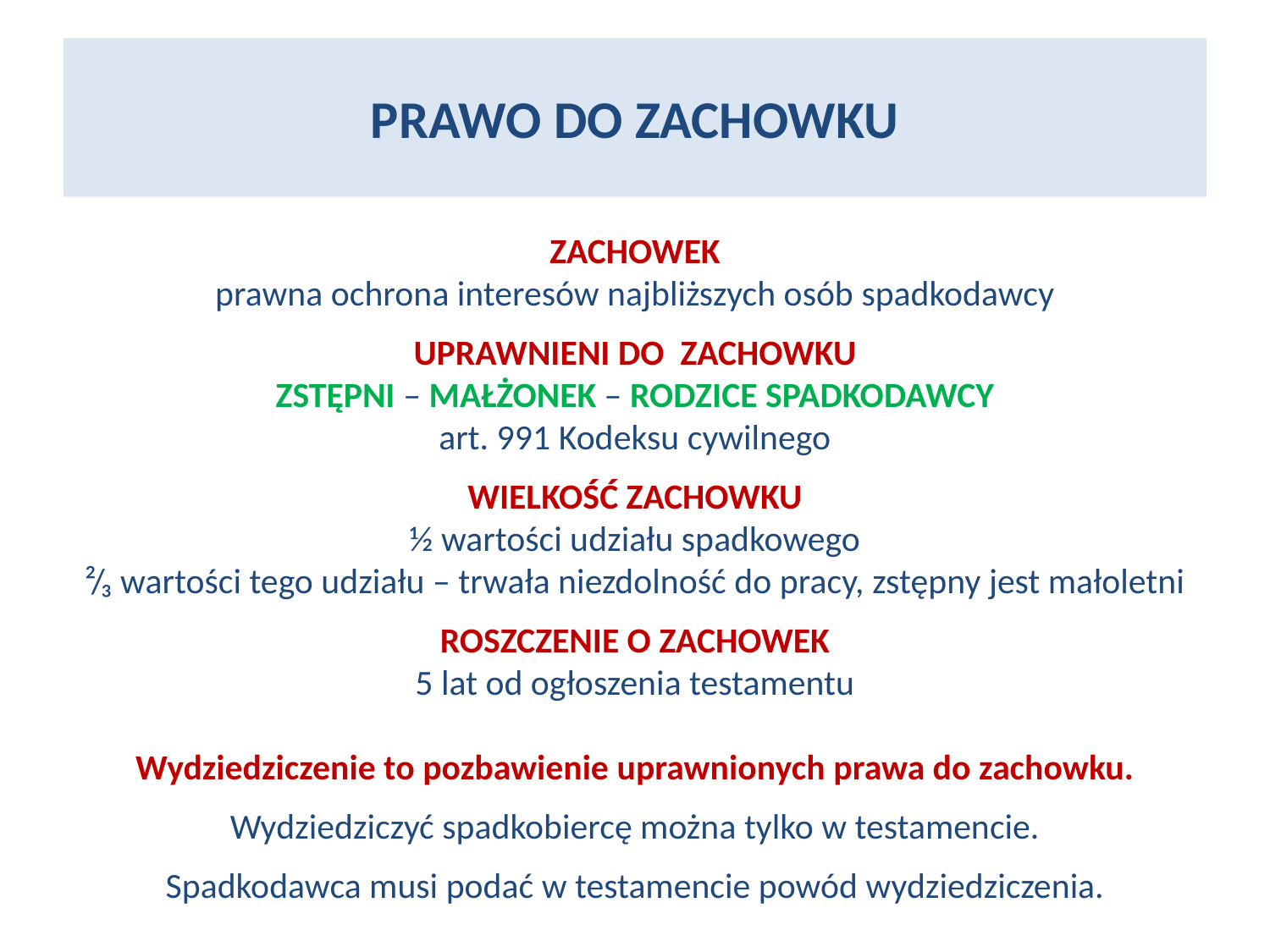

# PRAWO DO ZACHOWKU
ZACHOWEK
prawna ochrona interesów najbliższych osób spadkodawcy

UPRAWNIENI DO  ZACHOWKU
ZSTĘPNI – MAŁŻONEK – RODZICE SPADKODAWCY
art. 991 Kodeksu cywilnego

WIELKOŚĆ ZACHOWKU
½ wartości udziału spadkowego
²/₃ wartości tego udziału – trwała niezdolność do pracy, zstępny jest małoletni

ROSZCZENIE O ZACHOWEK
5 lat od ogłoszenia testamentu

Wydziedziczenie to pozbawienie uprawnionych prawa do zachowku.

Wydziedziczyć spadkobiercę można tylko w testamencie.

Spadkodawca musi podać w testamencie powód wydziedziczenia.